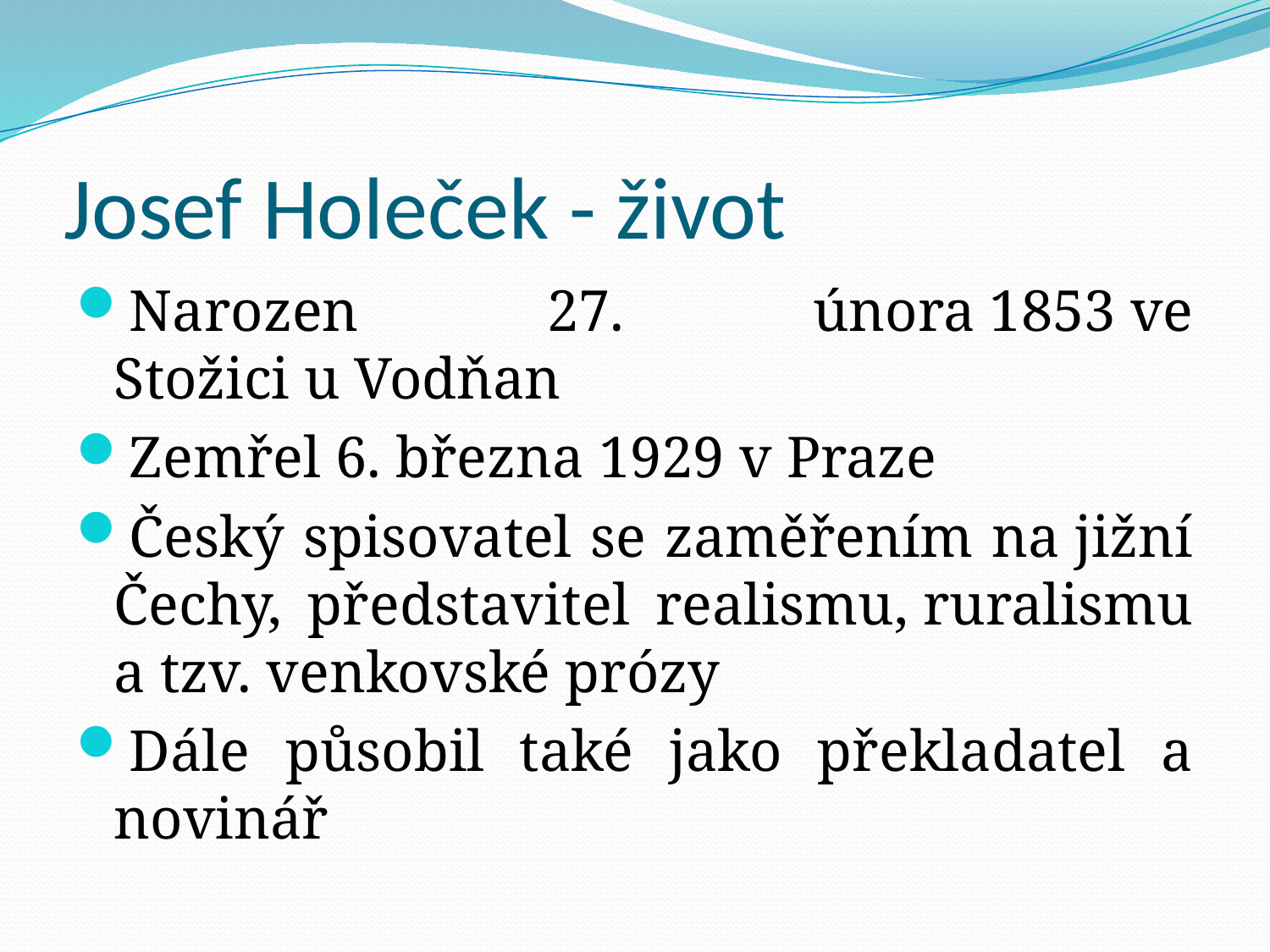

# Josef Holeček - život
Narozen 27. února 1853 ve Stožici u Vodňan
Zemřel 6. března 1929 v Praze
Český spisovatel se zaměřením na jižní Čechy, představitel realismu, ruralismu a tzv. venkovské prózy
Dále působil také jako překladatel a novinář